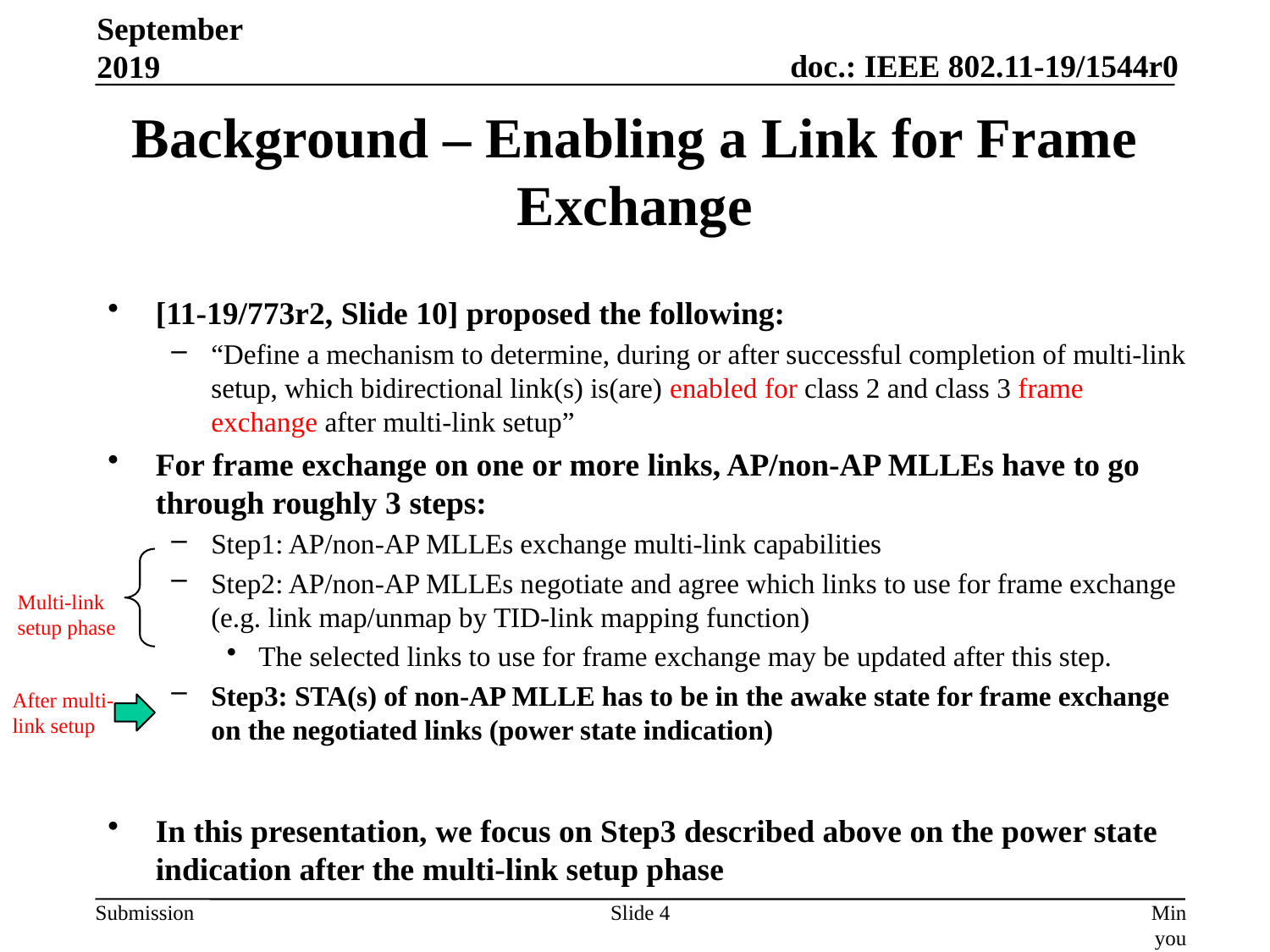

September 2019
# Background – Enabling a Link for Frame Exchange
[11-19/773r2, Slide 10] proposed the following:
“Define a mechanism to determine, during or after successful completion of multi-link setup, which bidirectional link(s) is(are) enabled for class 2 and class 3 frame exchange after multi-link setup”
For frame exchange on one or more links, AP/non-AP MLLEs have to go through roughly 3 steps:
Step1: AP/non-AP MLLEs exchange multi-link capabilities
Step2: AP/non-AP MLLEs negotiate and agree which links to use for frame exchange (e.g. link map/unmap by TID-link mapping function)
The selected links to use for frame exchange may be updated after this step.
Step3: STA(s) of non-AP MLLE has to be in the awake state for frame exchange on the negotiated links (power state indication)

In this presentation, we focus on Step3 described above on the power state indication after the multi-link setup phase

Multi-link setup phase
After multi-link setup

Slide 4
Minyoung Park et.al., (Intel Corporation)